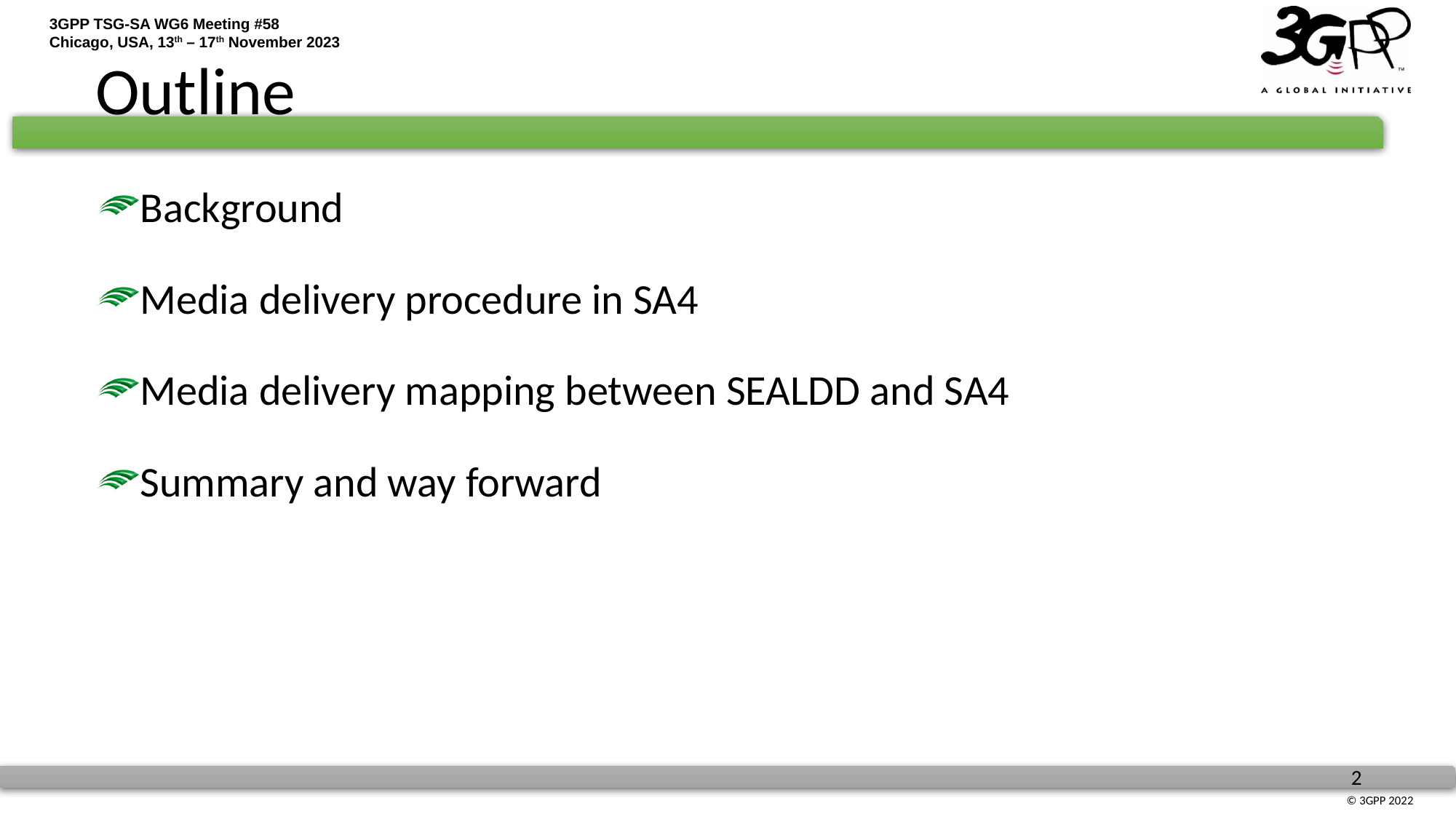

# Outline
Background

Media delivery procedure in SA4

Media delivery mapping between SEALDD and SA4

Summary and way forward